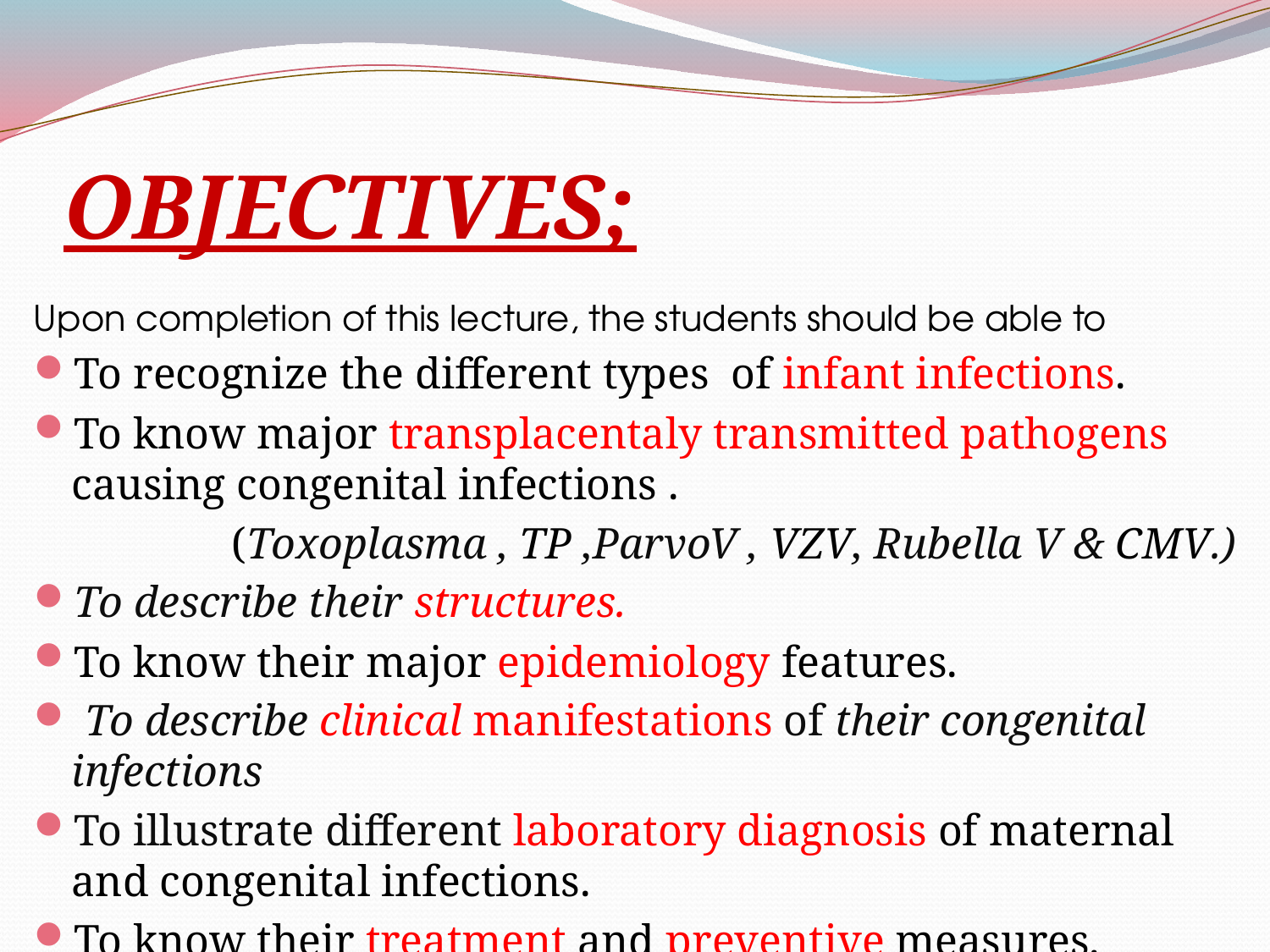

# OBJECTIVES;
Upon completion of this lecture, the students should be able to
To recognize the different types  of infant infections.
To know major transplacentaly transmitted pathogens causing congenital infections .
                  (Toxoplasma , TP ,ParvoV , VZV, Rubella V & CMV.)
To describe their structures.
To know their major epidemiology features.
 To describe clinical manifestations of their congenital infections
To illustrate different laboratory diagnosis of maternal and congenital infections.
To know their treatment and preventive measures.